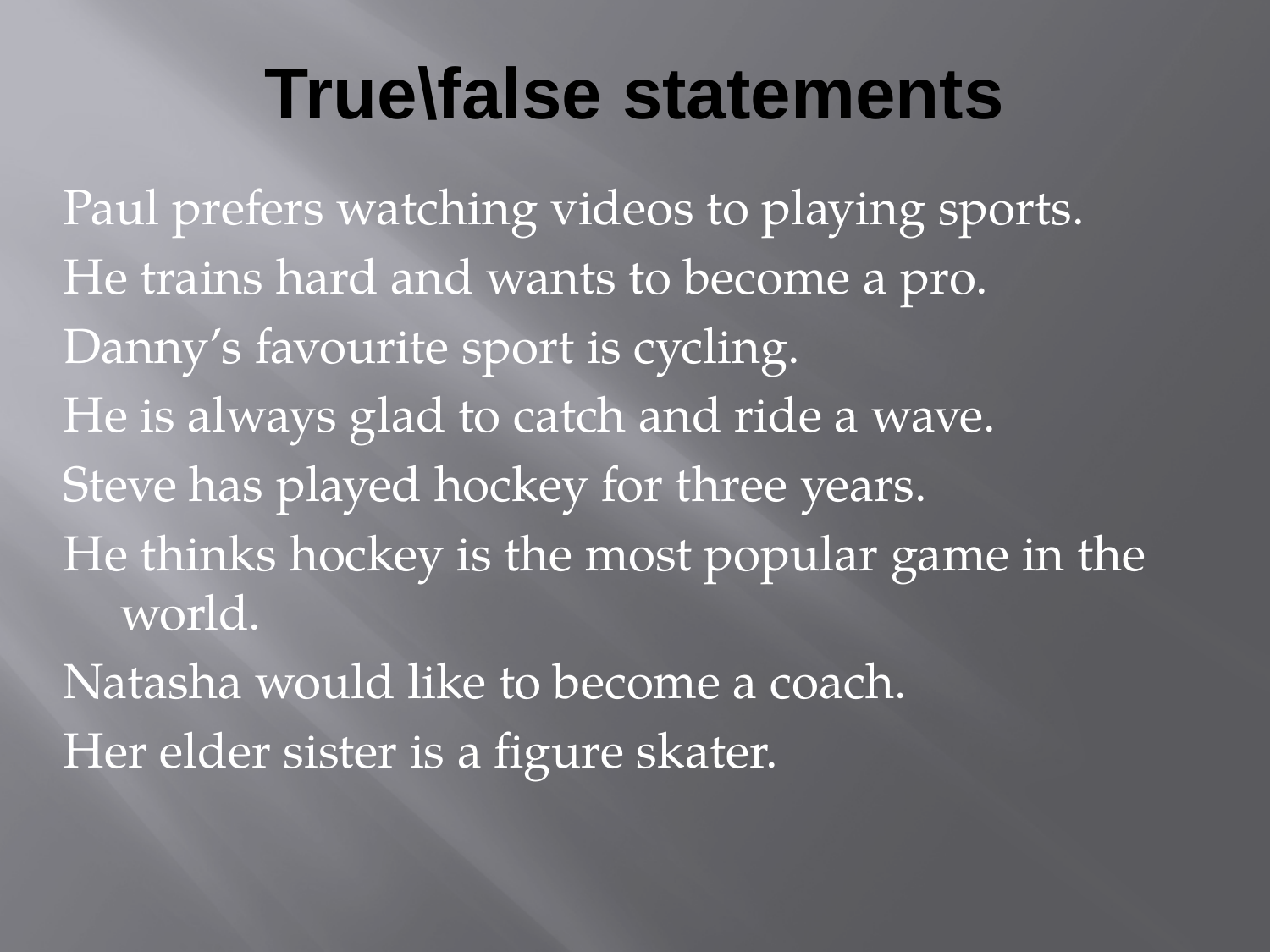

# True\false statements
Paul prefers watching videos to playing sports.
He trains hard and wants to become a pro.
Danny’s favourite sport is cycling.
He is always glad to catch and ride a wave.
Steve has played hockey for three years.
He thinks hockey is the most popular game in the world.
Natasha would like to become a coach.
Her elder sister is a figure skater.